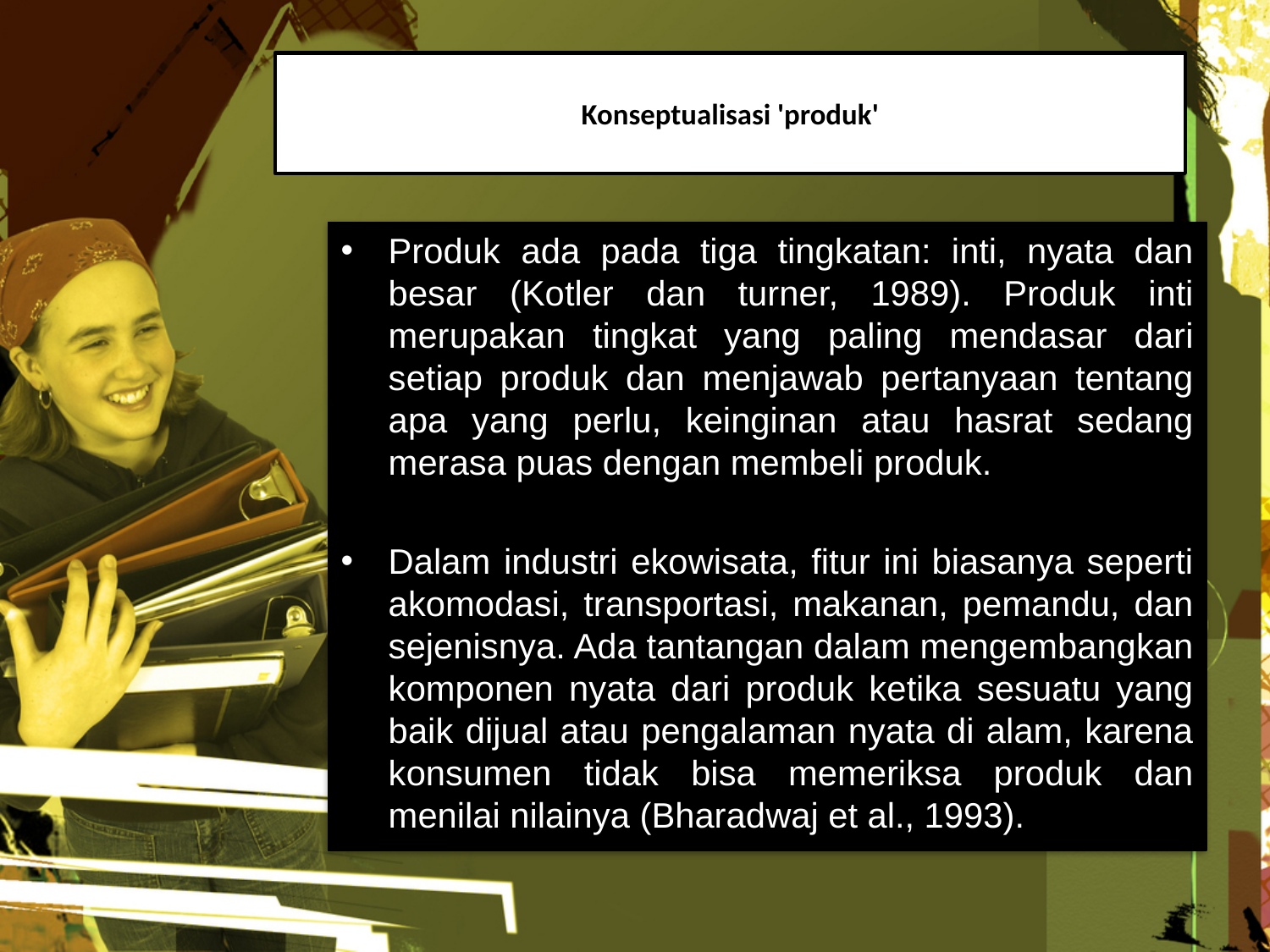

# Konseptualisasi 'produk'
Produk ada pada tiga tingkatan: inti, nyata dan besar (Kotler dan turner, 1989). Produk inti merupakan tingkat yang paling mendasar dari setiap produk dan menjawab pertanyaan tentang apa yang perlu, keinginan atau hasrat sedang merasa puas dengan membeli produk.

Dalam industri ekowisata, fitur ini biasanya seperti akomodasi, transportasi, makanan, pemandu, dan sejenisnya. Ada tantangan dalam mengembangkan komponen nyata dari produk ketika sesuatu yang baik dijual atau pengalaman nyata di alam, karena konsumen tidak bisa memeriksa produk dan menilai nilainya (Bharadwaj et al., 1993).